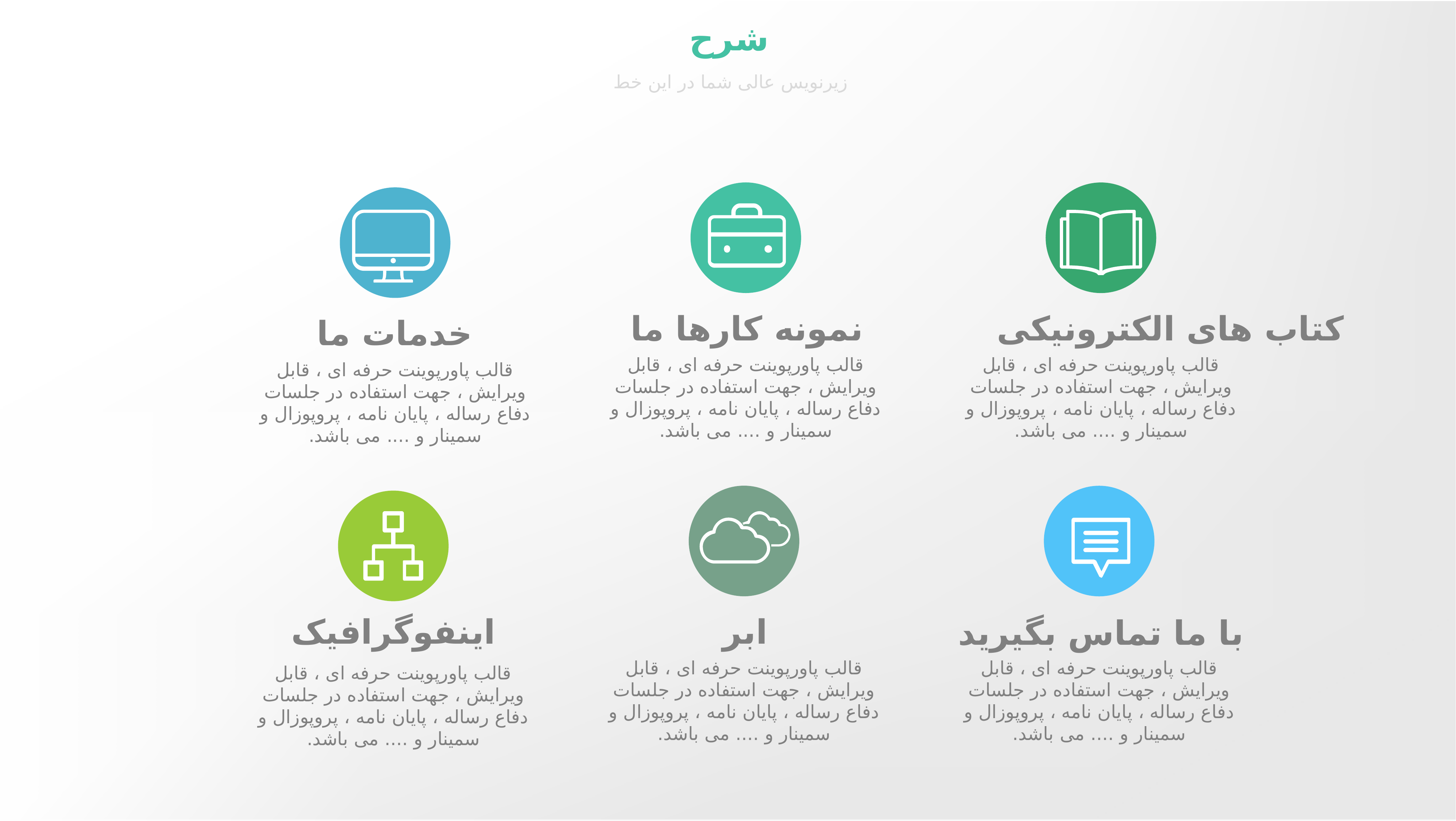

شرح
زیرنویس عالی شما در این خط

نمونه کارها ما
کتاب های الکترونیکی
خدمات ما
قالب پاورپوينت حرفه ای ، قابل ویرایش ، جهت استفاده در جلسات دفاع رساله ، پایان نامه ، پروپوزال و سمینار و .... می باشد.
قالب پاورپوينت حرفه ای ، قابل ویرایش ، جهت استفاده در جلسات دفاع رساله ، پایان نامه ، پروپوزال و سمینار و .... می باشد.
قالب پاورپوينت حرفه ای ، قابل ویرایش ، جهت استفاده در جلسات دفاع رساله ، پایان نامه ، پروپوزال و سمینار و .... می باشد.

قالب پاورپوينت حرفه ای ، قابل ویرایش ، جهت استفاده در جلسات دفاع رساله ، پایان نامه ، پروپوزال و سمینار و .... می باشد.
ابر

قالب پاورپوينت حرفه ای ، قابل ویرایش ، جهت استفاده در جلسات دفاع رساله ، پایان نامه ، پروپوزال و سمینار و .... می باشد.
با ما تماس بگیرید

اینفوگرافیک
قالب پاورپوينت حرفه ای ، قابل ویرایش ، جهت استفاده در جلسات دفاع رساله ، پایان نامه ، پروپوزال و سمینار و .... می باشد.